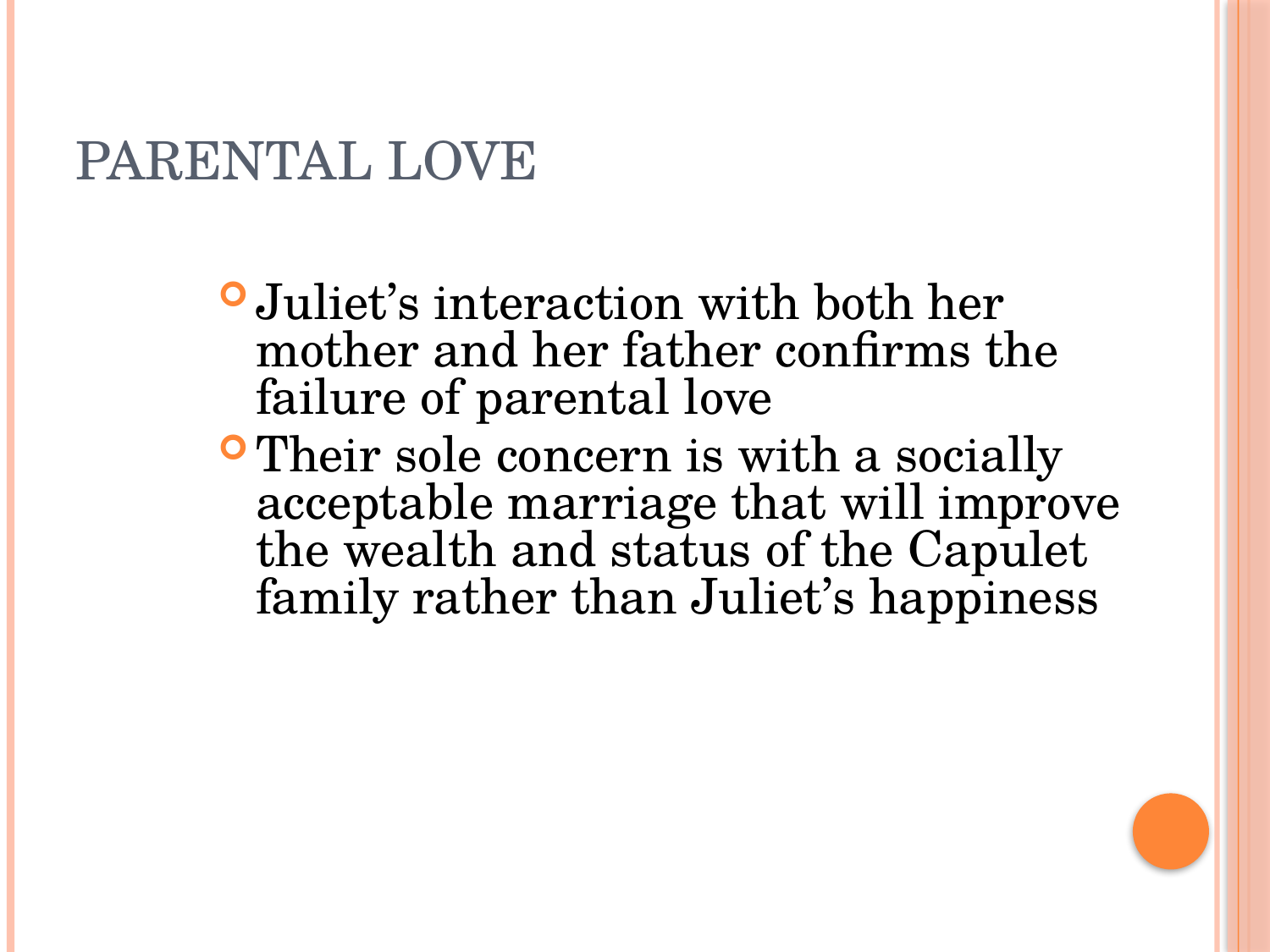

# Parental Love
Juliet’s interaction with both her mother and her father confirms the failure of parental love
Their sole concern is with a socially acceptable marriage that will improve the wealth and status of the Capulet family rather than Juliet’s happiness